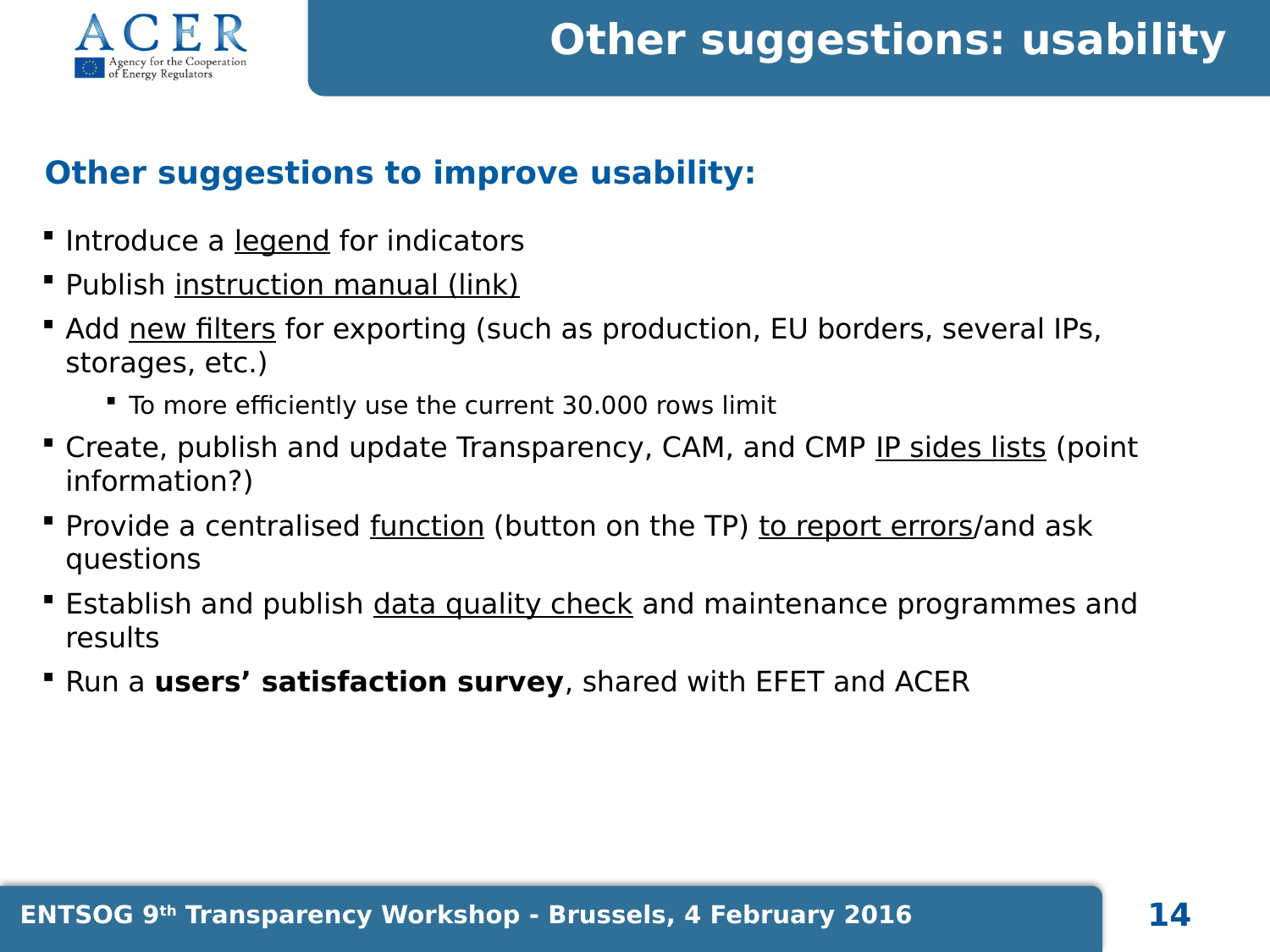

Other suggestions: usability
Other suggestions to improve usability:
Introduce a legend for indicators
Publish instruction manual (link)
Add new filters for exporting (such as production, EU borders, several IPs, storages, etc.)
To more efficiently use the current 30.000 rows limit
Create, publish and update Transparency, CAM, and CMP IP sides lists (point information?)
Provide a centralised function (button on the TP) to report errors/and ask questions
Establish and publish data quality check and maintenance programmes and results
Run a users’ satisfaction survey, shared with EFET and ACER
ENTSOG 9th Transparency Workshop - Brussels, 4 February 2016